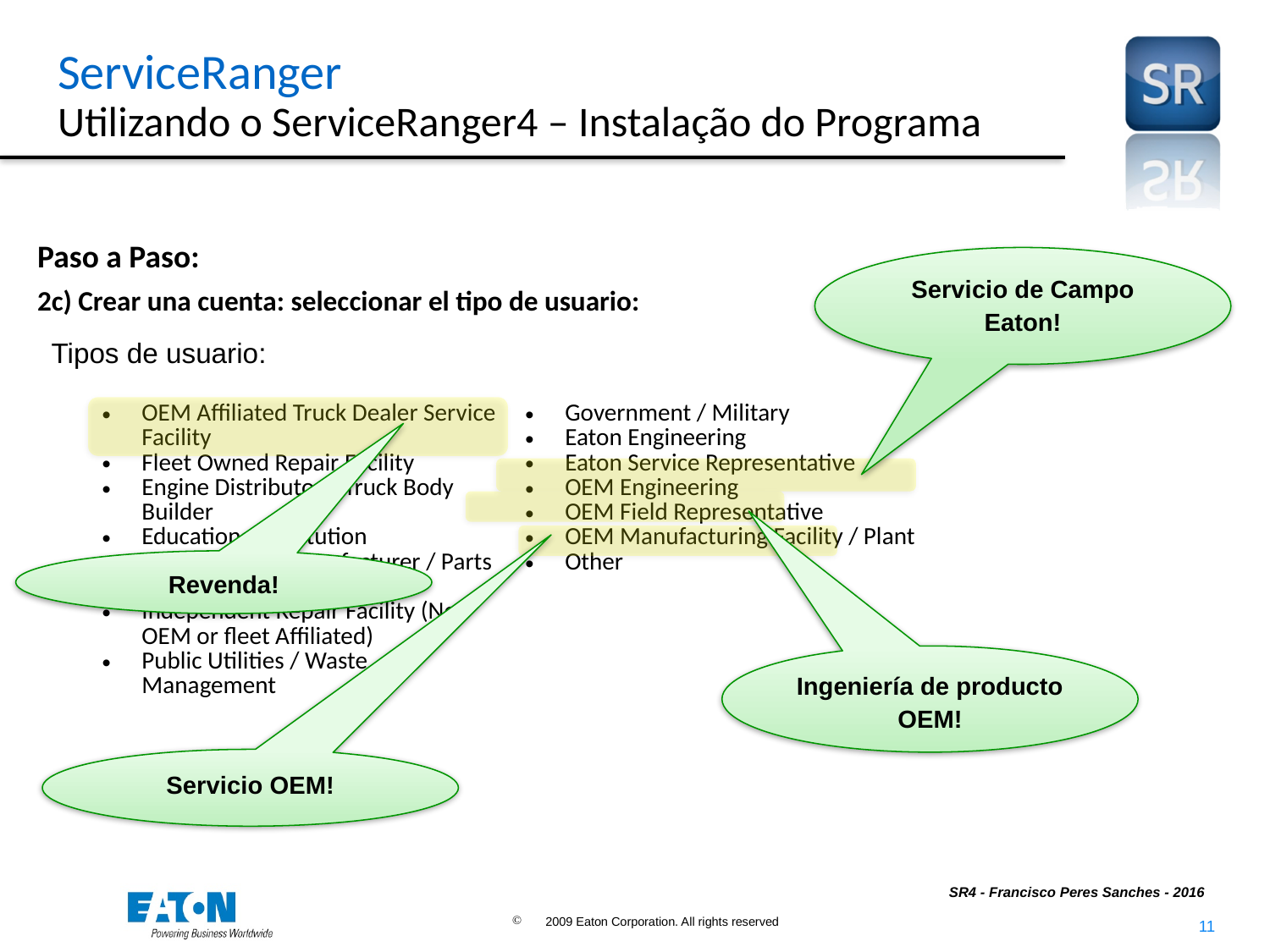

# ServiceRanger Utilizando o ServiceRanger4 – Instalação do Programa
Paso a Paso:
2c) Crear una cuenta: seleccionar el tipo de usuario:

Servicio de Campo Eaton!
Tipos de usuario:
| OEM Affiliated Truck Dealer Service Facility Fleet Owned Repair Facility Engine Distributor / Truck Body Builder Educational Institution Rebuilder / Remanufacturer / Parts Distributor Independent Repair Facility (Not OEM or fleet Affiliated) Public Utilities / Waste Management | Government / Military Eaton Engineering Eaton Service Representative OEM Engineering OEM Field Representative OEM Manufacturing Facility / Plant Other |
| --- | --- |

Revenda!
Ingeniería de producto OEM!
Servicio OEM!